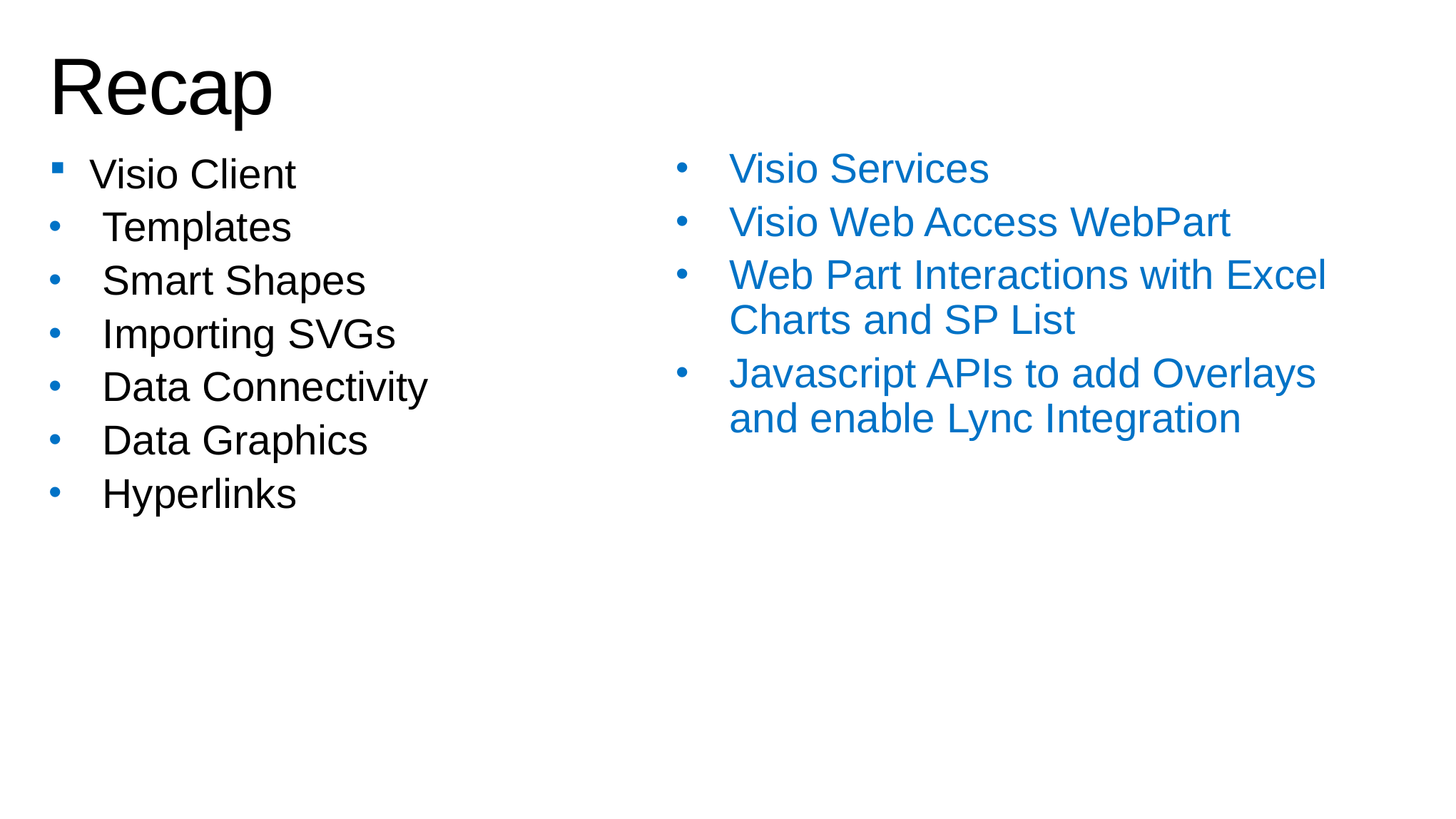

# Recap
Visio Client
Templates
Smart Shapes
Importing SVGs
Data Connectivity
Data Graphics
Hyperlinks

Visio Services
Visio Web Access WebPart
Web Part Interactions with Excel Charts and SP List
Javascript APIs to add Overlays and enable Lync Integration